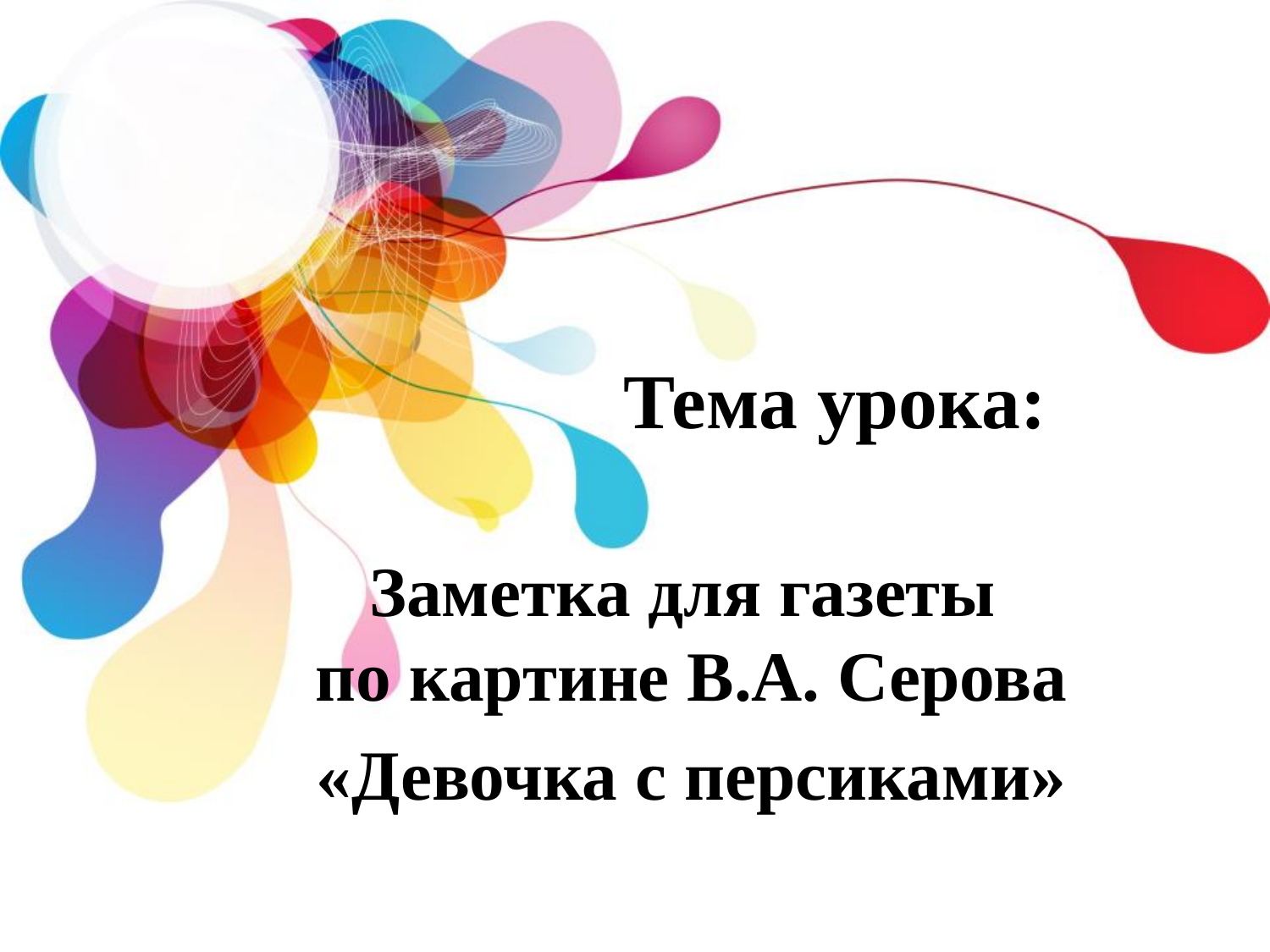

# Тема урока:
Заметка для газеты
 по картине В.А. Серова
 «Девочка с персиками»